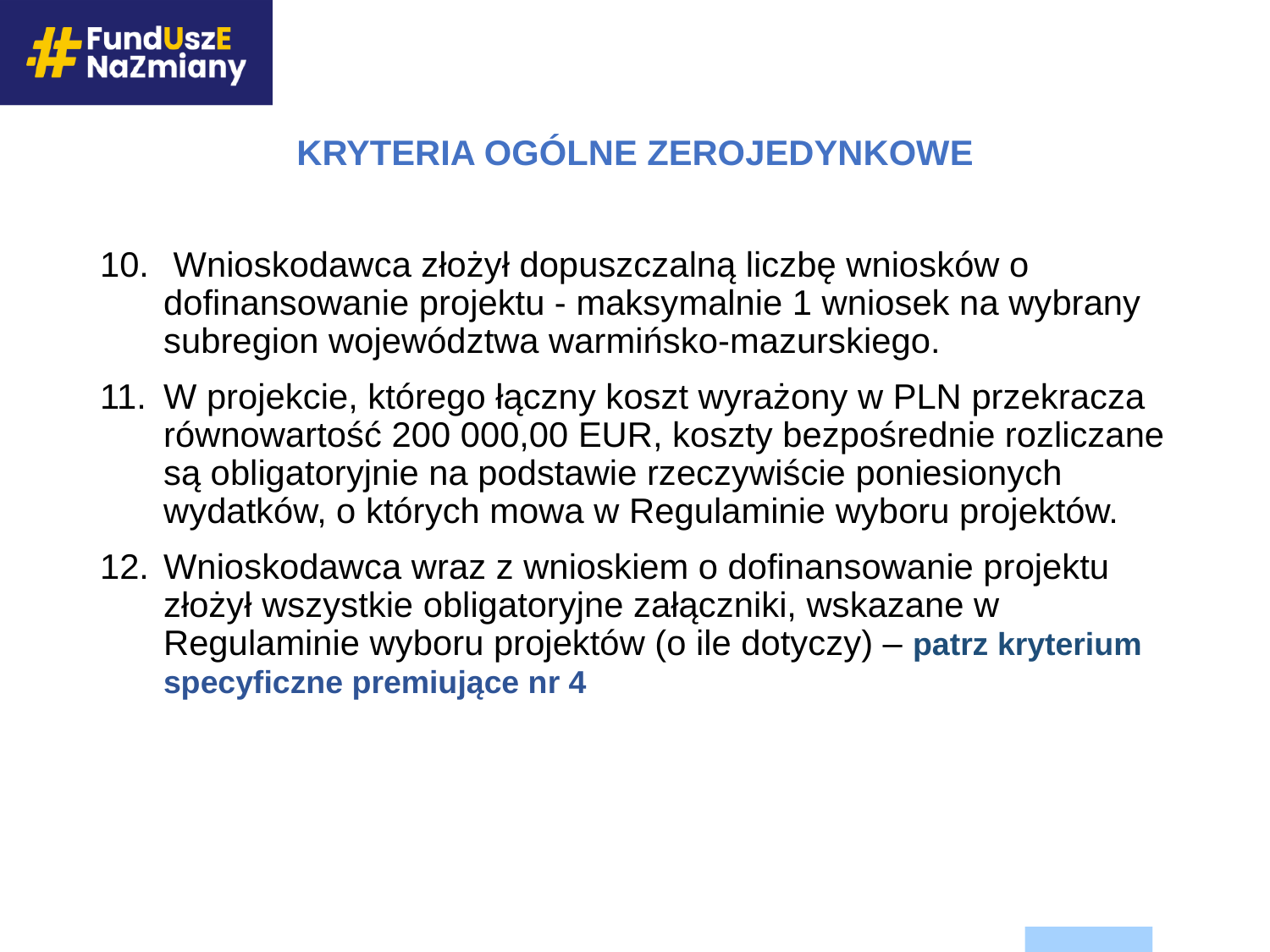

KRYTERIA OGÓLNE ZEROJEDYNKOWE

 Wnioskodawca złożył dopuszczalną liczbę wniosków o dofinansowanie projektu - maksymalnie 1 wniosek na wybrany subregion województwa warmińsko-mazurskiego.
W projekcie, którego łączny koszt wyrażony w PLN przekracza równowartość 200 000,00 EUR, koszty bezpośrednie rozliczane są obligatoryjnie na podstawie rzeczywiście poniesionych wydatków, o których mowa w Regulaminie wyboru projektów.
Wnioskodawca wraz z wnioskiem o dofinansowanie projektu złożył wszystkie obligatoryjne załączniki, wskazane w Regulaminie wyboru projektów (o ile dotyczy) – patrz kryterium specyficzne premiujące nr 4